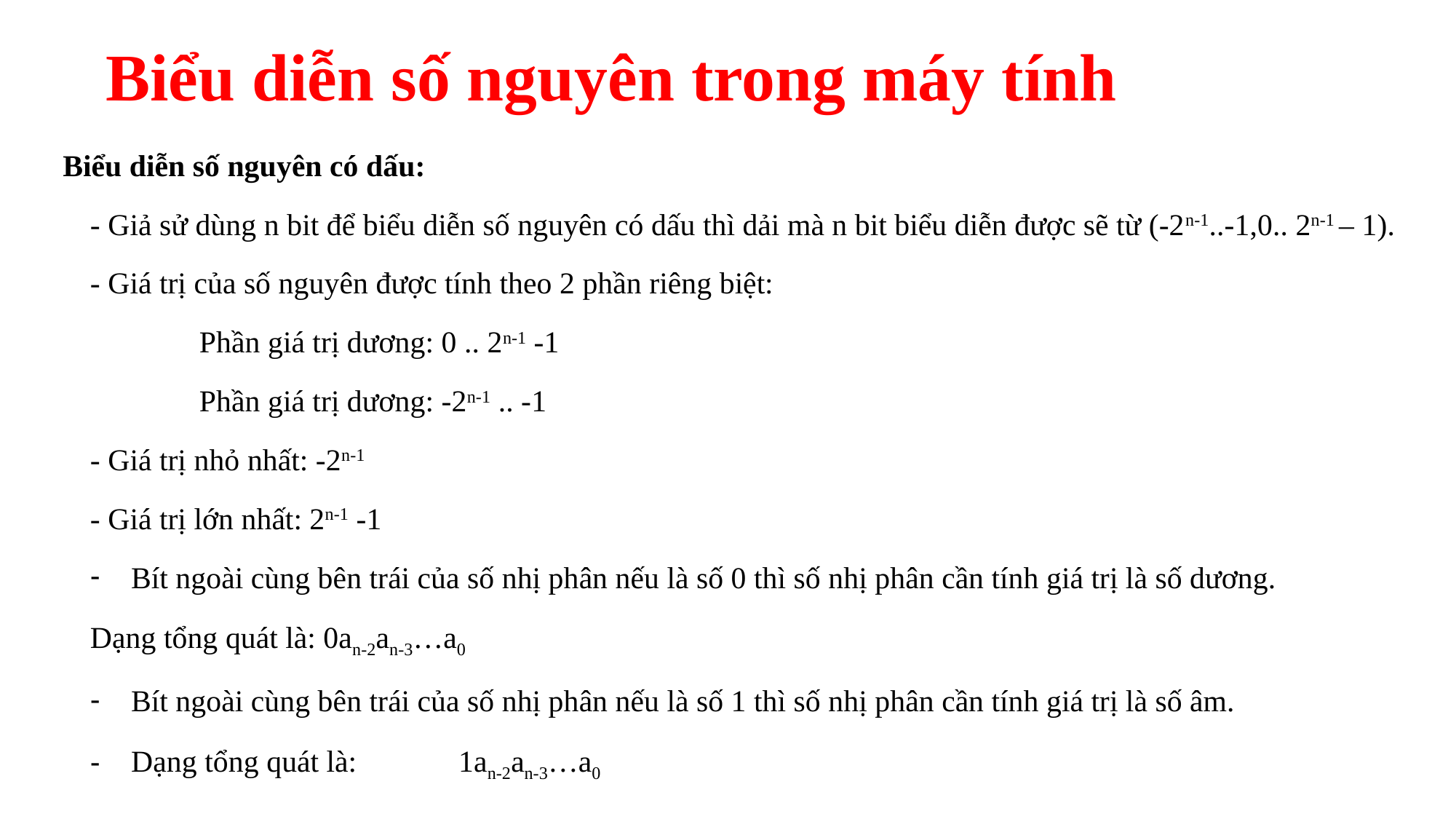

# Biểu diễn số nguyên trong máy tính
Biểu diễn số nguyên có dấu:
- Giả sử dùng n bit để biểu diễn số nguyên có dấu thì dải mà n bit biểu diễn được sẽ từ (-2n-1..-1,0.. 2n-1 – 1).
- Giá trị của số nguyên được tính theo 2 phần riêng biệt:
	Phần giá trị dương: 0 .. 2n-1 -1
	Phần giá trị dương: -2n-1 .. -1
- Giá trị nhỏ nhất: -2n-1
- Giá trị lớn nhất: 2n-1 -1
Bít ngoài cùng bên trái của số nhị phân nếu là số 0 thì số nhị phân cần tính giá trị là số dương.
Dạng tổng quát là: 0an-2an-3…a0
Bít ngoài cùng bên trái của số nhị phân nếu là số 1 thì số nhị phân cần tính giá trị là số âm.
Dạng tổng quát là: 	1an-2an-3…a0